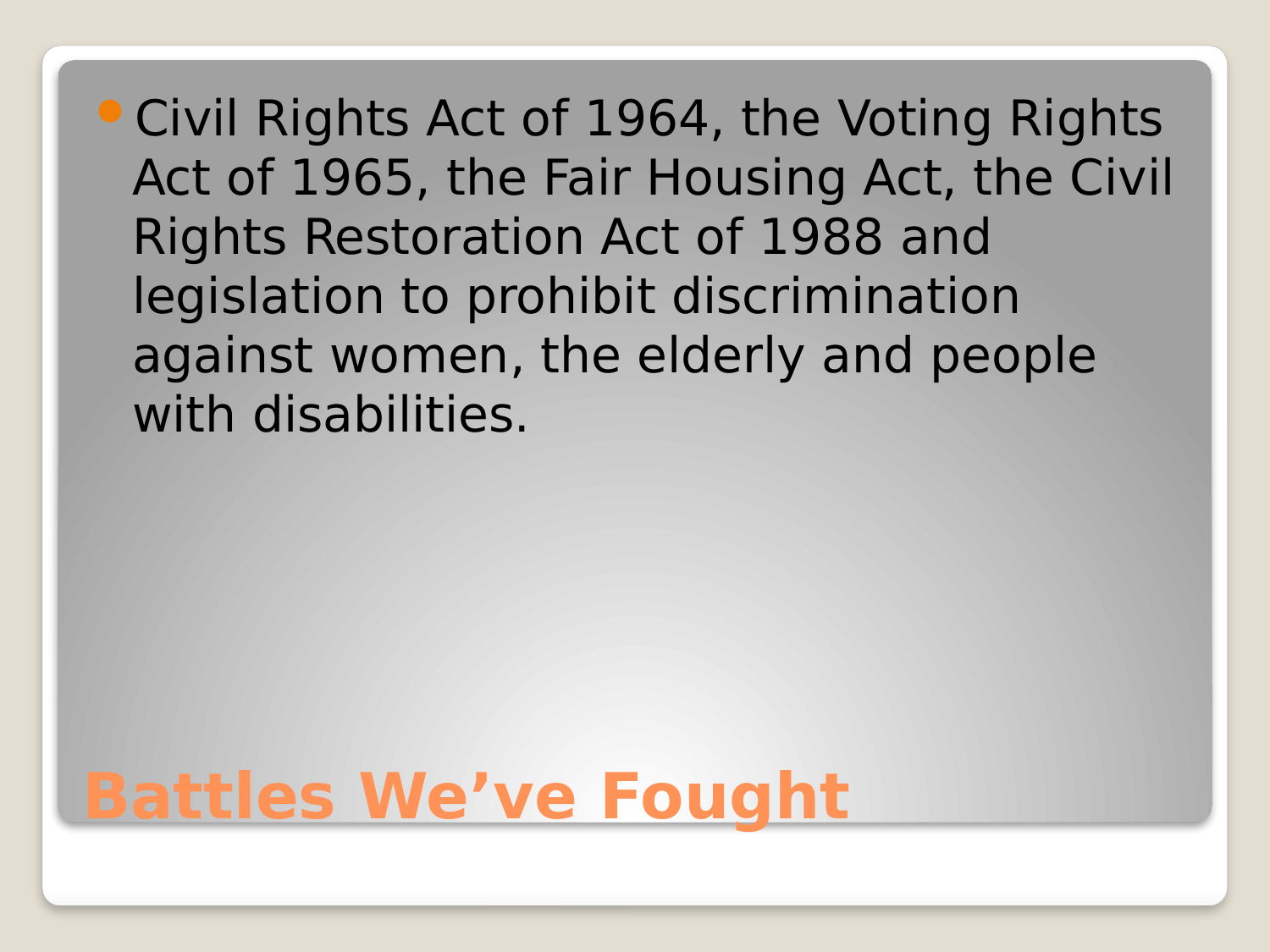

Civil Rights Act of 1964, the Voting Rights Act of 1965, the Fair Housing Act, the Civil Rights Restoration Act of 1988 and legislation to prohibit discrimination against women, the elderly and people with disabilities.
# Battles We’ve Fought